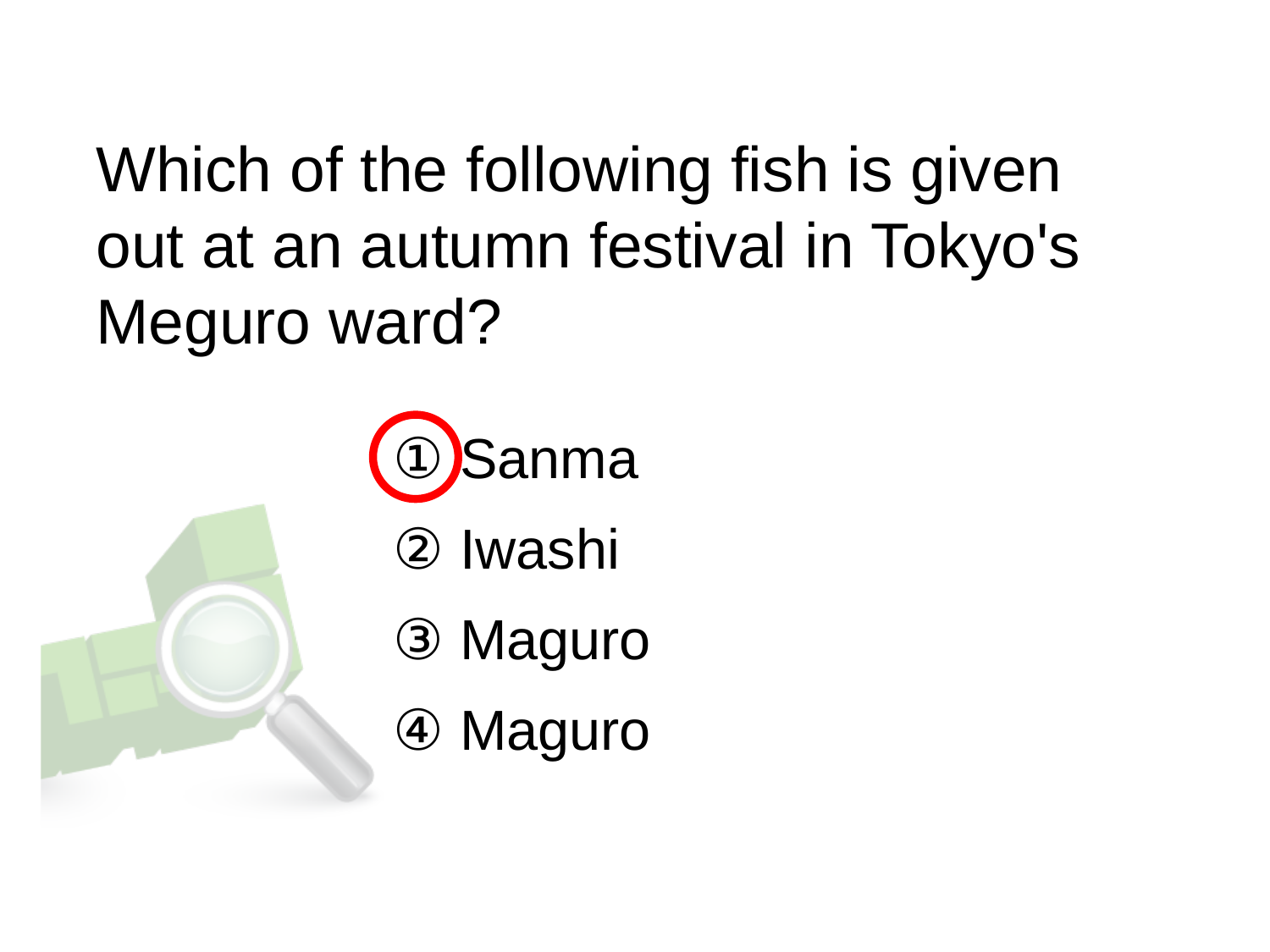

Which of the following fish is given out at an autumn festival in Tokyo's Meguro ward?

① Sanma
② Iwashi
③ Maguro
④ Maguro